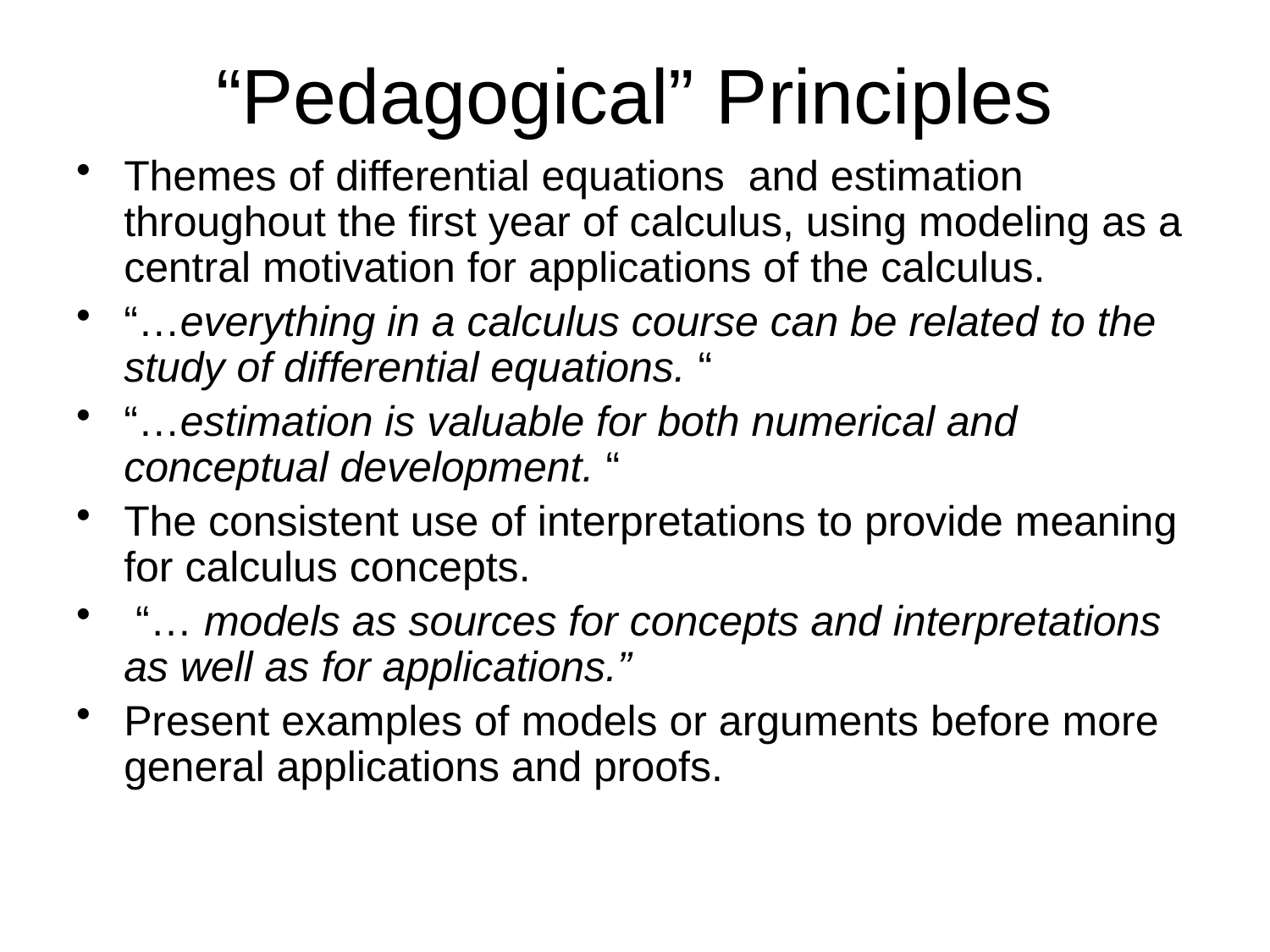

# “Pedagogical” Principles
Themes of differential equations  and estimation throughout the first year of calculus, using modeling as a central motivation for applications of the calculus.
“…everything in a calculus course can be related to the study of differential equations. “
“…estimation is valuable for both numerical and conceptual development. “
The consistent use of interpretations to provide meaning for calculus concepts.
 “… models as sources for concepts and interpretations as well as for applications.”
Present examples of models or arguments before more general applications and proofs.